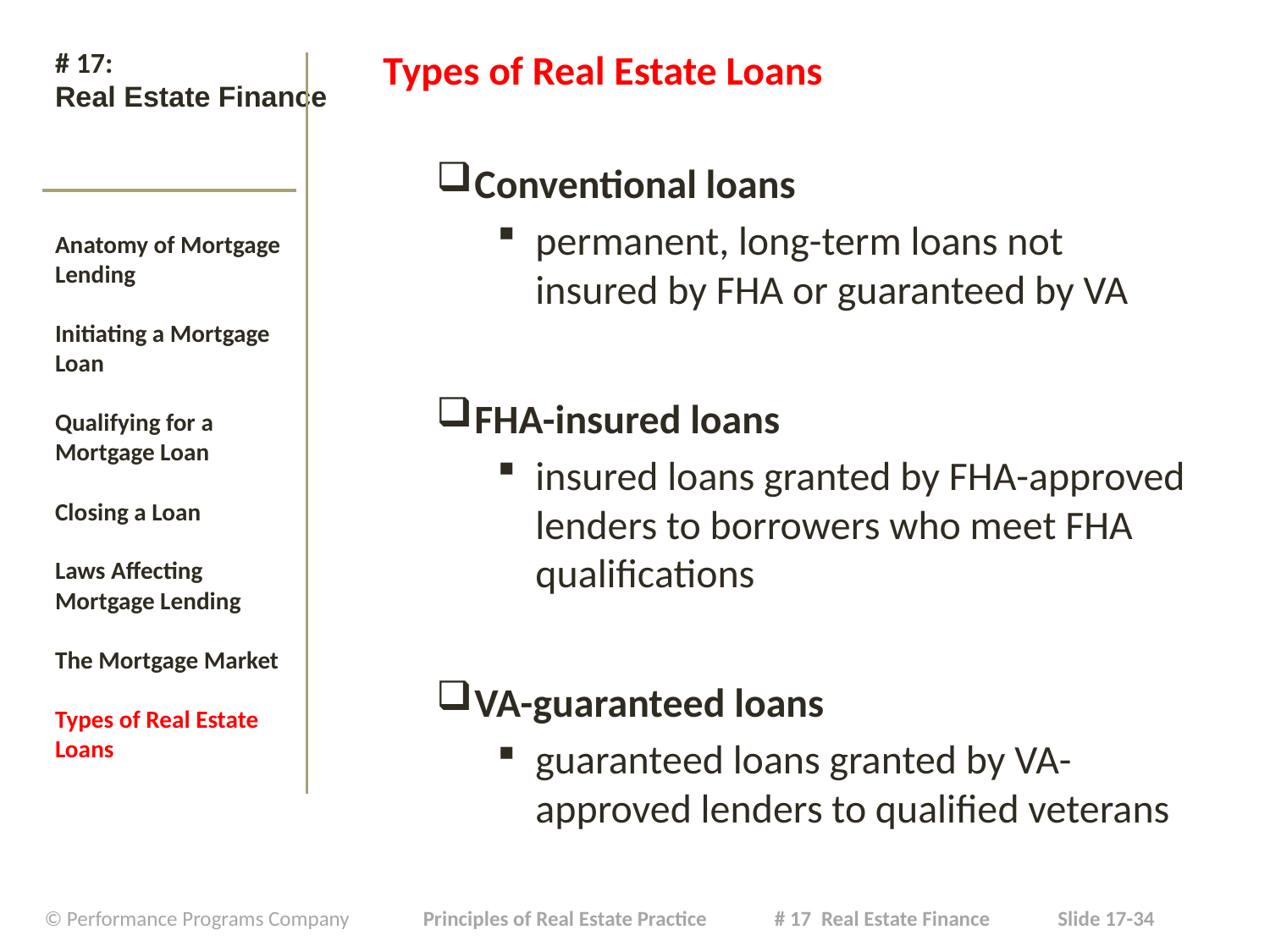

# # 17: Real Estate Finance
Types of Real Estate Loans

Conventional loans
permanent, long-term loans not insured by FHA or guaranteed by VA

FHA-insured loans
insured loans granted by FHA-approved lenders to borrowers who meet FHA qualifications

VA-guaranteed loans
guaranteed loans granted by VA-approved lenders to qualified veterans

Anatomy of Mortgage Lending

Initiating a Mortgage Loan

Qualifying for a Mortgage Loan

Closing a Loan

Laws Affecting Mortgage Lending

The Mortgage Market

Types of Real Estate Loans

| © Performance Programs Company Principles of Real Estate Practice # 17 Real Estate Finance Slide 17-34 |
| --- |